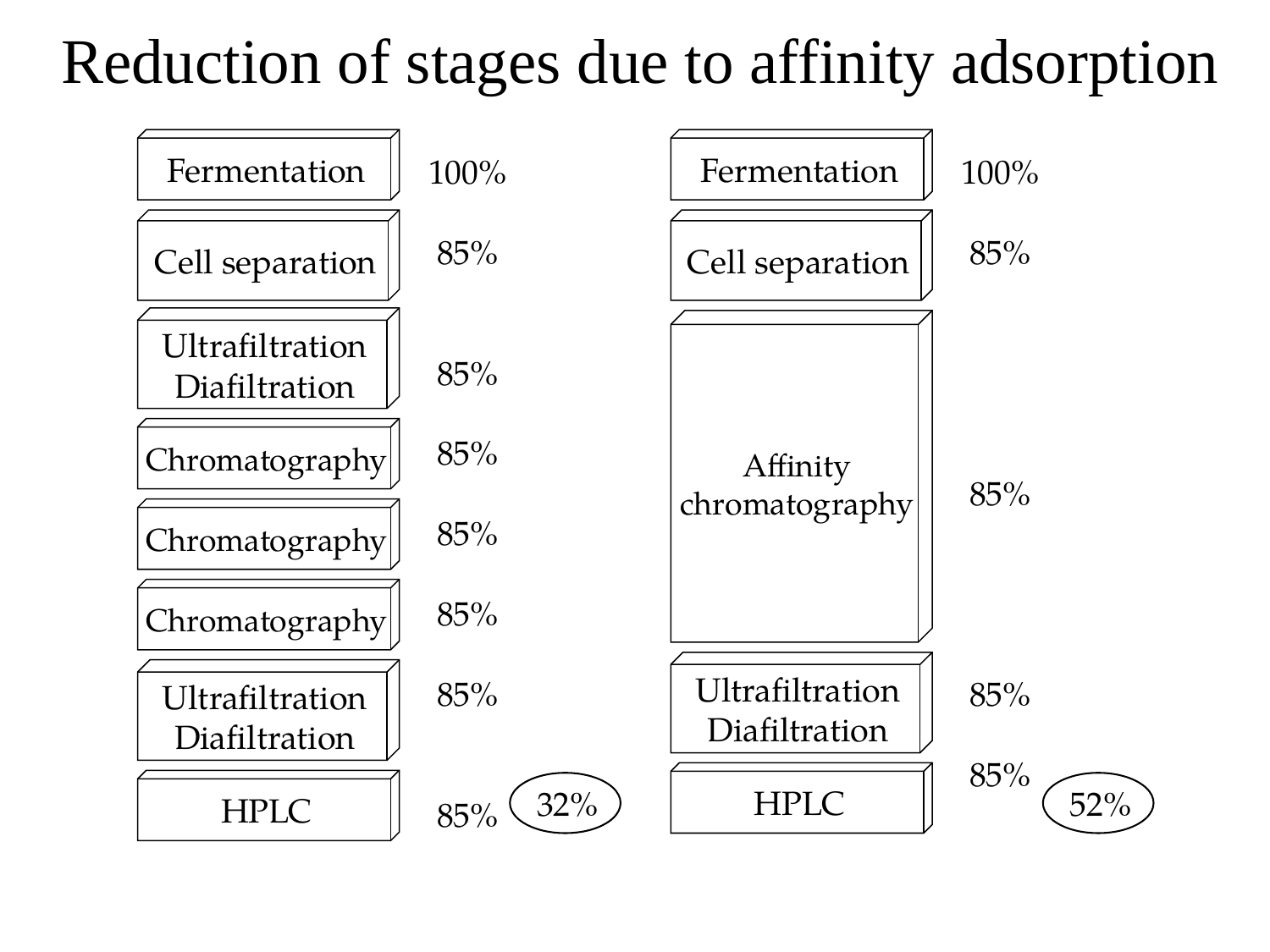

Reduction of stages due to affinity adsorption
Fermentation
Fermentation
100%

85%

85%

85%

85%

85%

85%

85%
100%

85%

85%

85%

85%
Cell separation
Cell separation
Ultrafiltration Diafiltration
Affinity chromatography
Chromatography
Chromatography
Chromatography
Ultrafiltration Diafiltration
Ultrafiltration Diafiltration
HPLC
HPLC
32%
52%